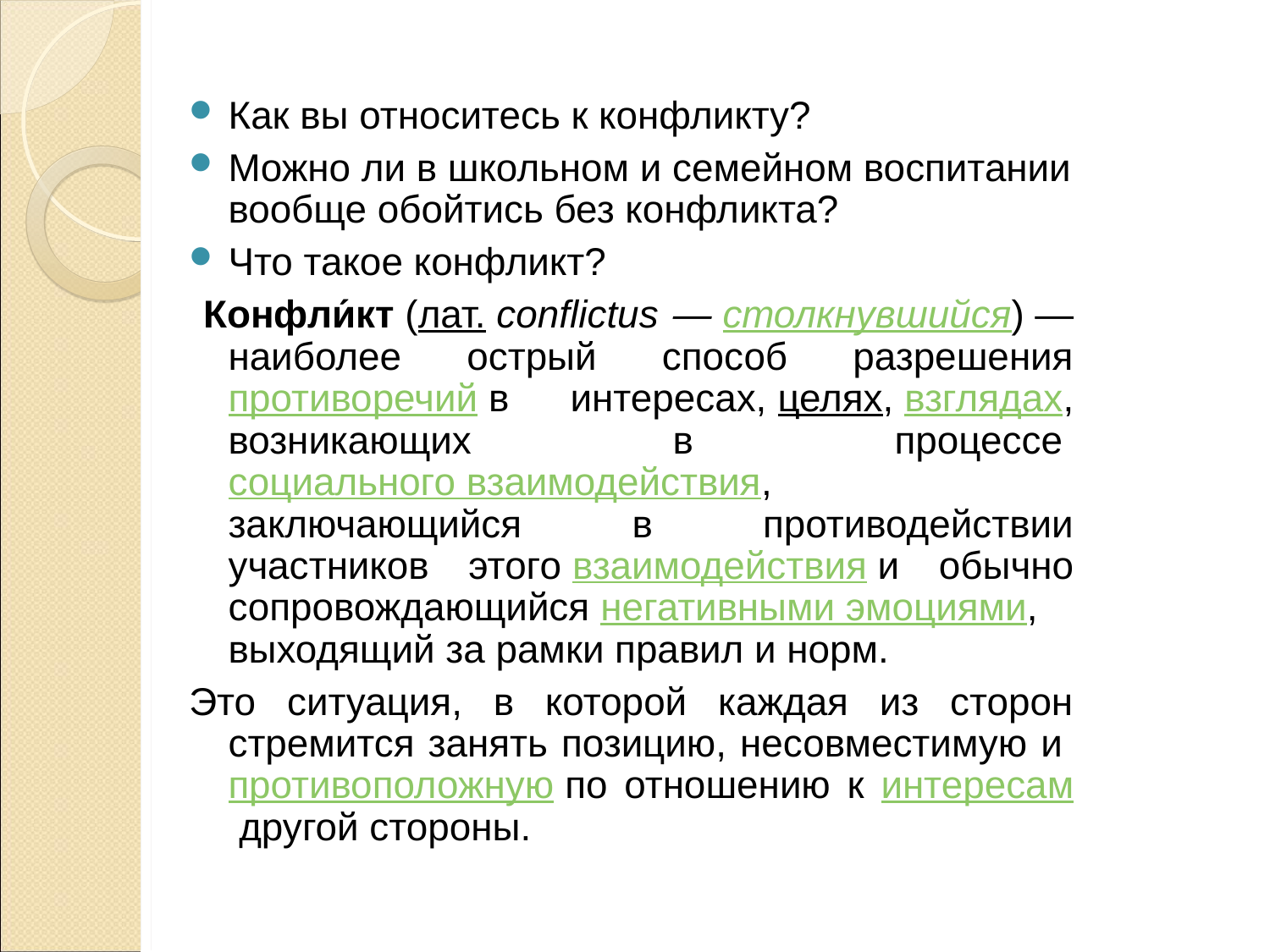

# Как вы относитесь к конфликту?
Можно ли в школьном и семейном воспитании вообще обойтись без конфликта?
Что такое конфликт?
 Конфли́кт (лат. conflictus — столкнувшийся) — наиболее острый способ разрешения противоречий в интересах, целях, взглядах, возникающих в процессе социального взаимодействия, заключающийся в противодействии участников этого взаимодействия и обычно сопровождающийся негативными эмоциями, выходящий за рамки правил и норм.
Это ситуация, в которой каждая из сторон стремится занять позицию, несовместимую и противоположную по отношению к интересам другой стороны.